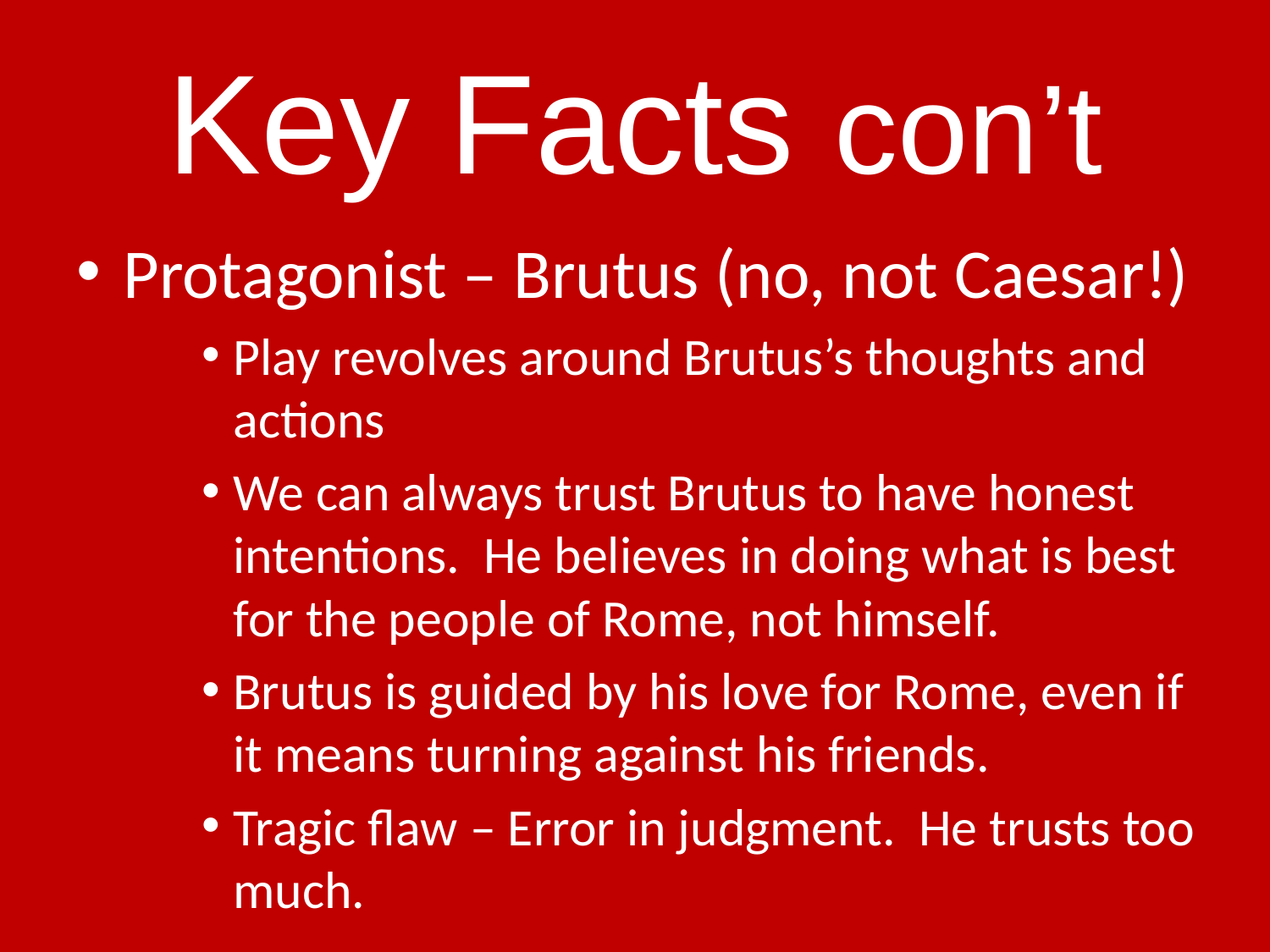

# Key Facts con’t
Protagonist – Brutus (no, not Caesar!)
Play revolves around Brutus’s thoughts and actions
We can always trust Brutus to have honest intentions.  He believes in doing what is best for the people of Rome, not himself.
Brutus is guided by his love for Rome, even if it means turning against his friends.
Tragic flaw – Error in judgment.  He trusts too much.